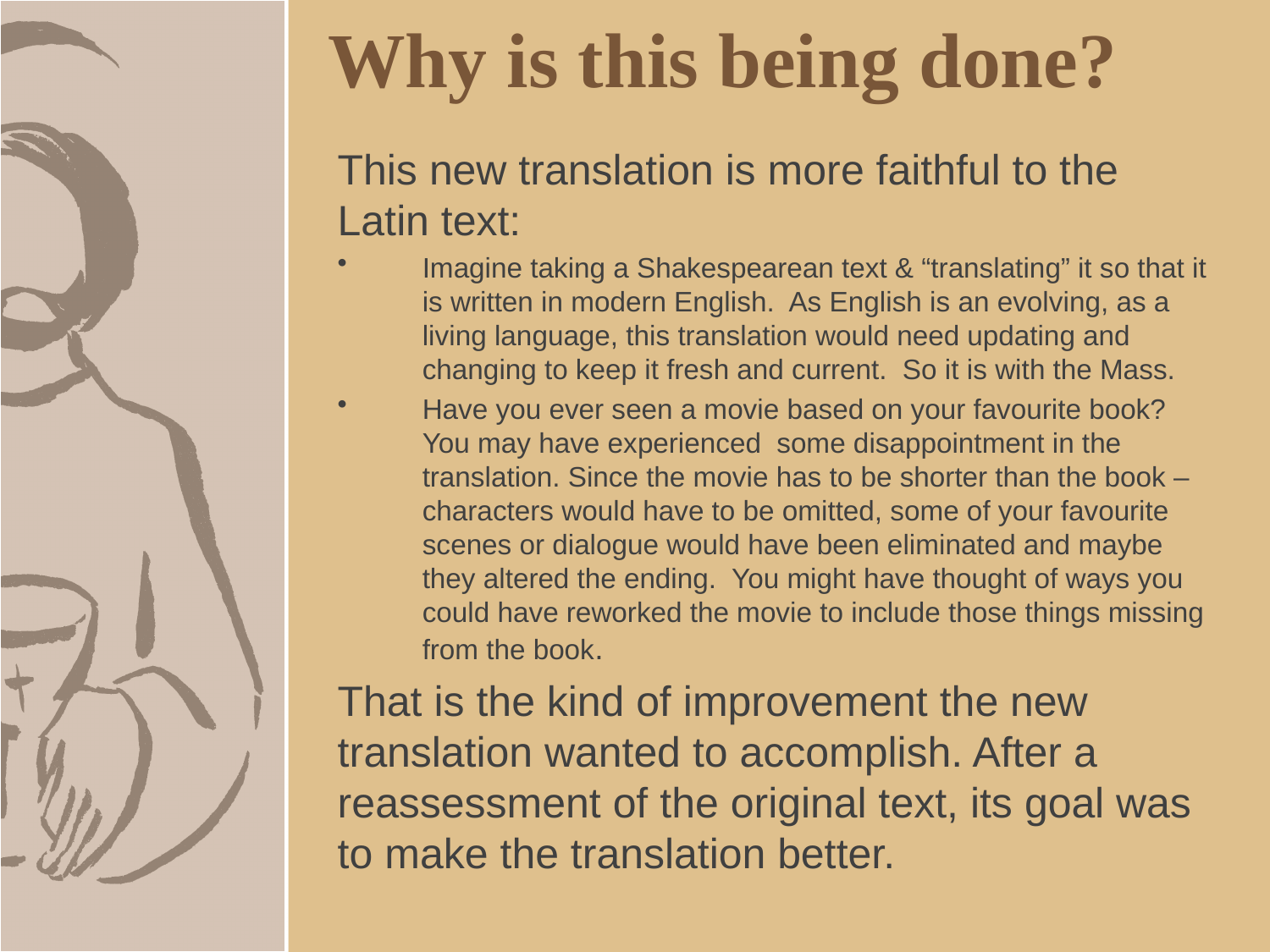

# Why is this being done?
This new translation is more faithful to the Latin text:
Imagine taking a Shakespearean text & “translating” it so that it is written in modern English.  As English is an evolving, as a living language, this translation would need updating and changing to keep it fresh and current.  So it is with the Mass.
Have you ever seen a movie based on your favourite book? You may have experienced  some disappointment in the translation. Since the movie has to be shorter than the book – characters would have to be omitted, some of your favourite scenes or dialogue would have been eliminated and maybe they altered the ending.  You might have thought of ways you could have reworked the movie to include those things missing from the book.
That is the kind of improvement the new translation wanted to accomplish. After a reassessment of the original text, its goal was to make the translation better.